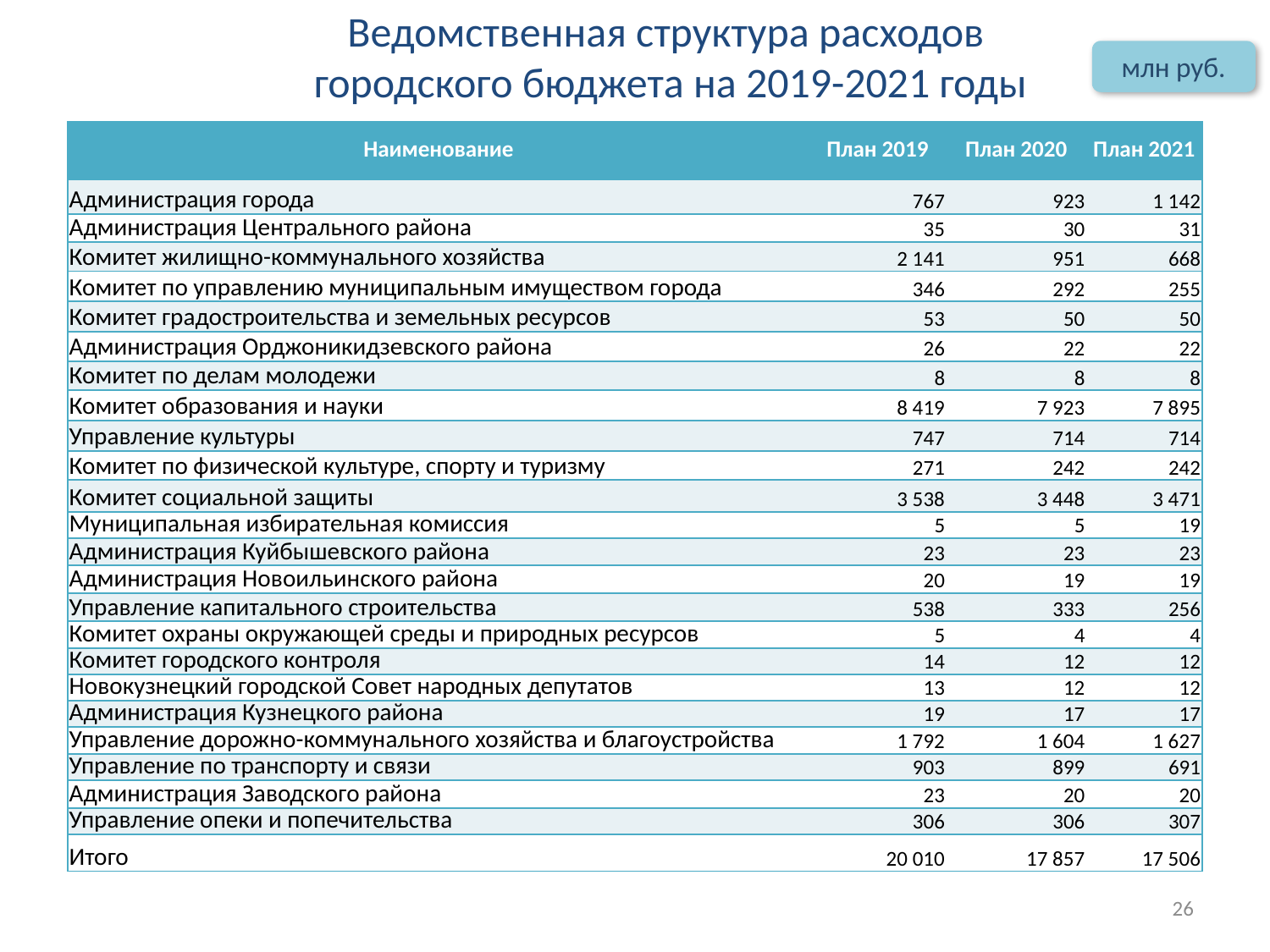

# Ведомственная структура расходов городского бюджета на 2019-2021 годы
млн руб.
| Наименование | План 2019 | План 2020 | План 2021 |
| --- | --- | --- | --- |
| Администрация города | 767 | 923 | 1 142 |
| Администрация Центрального района | 35 | 30 | 31 |
| Комитет жилищно-коммунального хозяйства | 2 141 | 951 | 668 |
| Комитет по управлению муниципальным имуществом города | 346 | 292 | 255 |
| Комитет градостроительства и земельных ресурсов | 53 | 50 | 50 |
| Администрация Орджоникидзевского района | 26 | 22 | 22 |
| Комитет по делам молодежи | 8 | 8 | 8 |
| Комитет образования и науки | 8 419 | 7 923 | 7 895 |
| Управление культуры | 747 | 714 | 714 |
| Комитет по физической культуре, спорту и туризму | 271 | 242 | 242 |
| Комитет социальной защиты | 3 538 | 3 448 | 3 471 |
| Муниципальная избирательная комиссия | 5 | 5 | 19 |
| Администрация Куйбышевского района | 23 | 23 | 23 |
| Администрация Новоильинского района | 20 | 19 | 19 |
| Управление капитального строительства | 538 | 333 | 256 |
| Комитет охраны окружающей среды и природных ресурсов | 5 | 4 | 4 |
| Комитет городского контроля | 14 | 12 | 12 |
| Новокузнецкий городской Совет народных депутатов | 13 | 12 | 12 |
| Администрация Кузнецкого района | 19 | 17 | 17 |
| Управление дорожно-коммунального хозяйства и благоустройства | 1 792 | 1 604 | 1 627 |
| Управление по транспорту и связи | 903 | 899 | 691 |
| Администрация Заводского района | 23 | 20 | 20 |
| Управление опеки и попечительства | 306 | 306 | 307 |
| Итого | 20 010 | 17 857 | 17 506 |
26